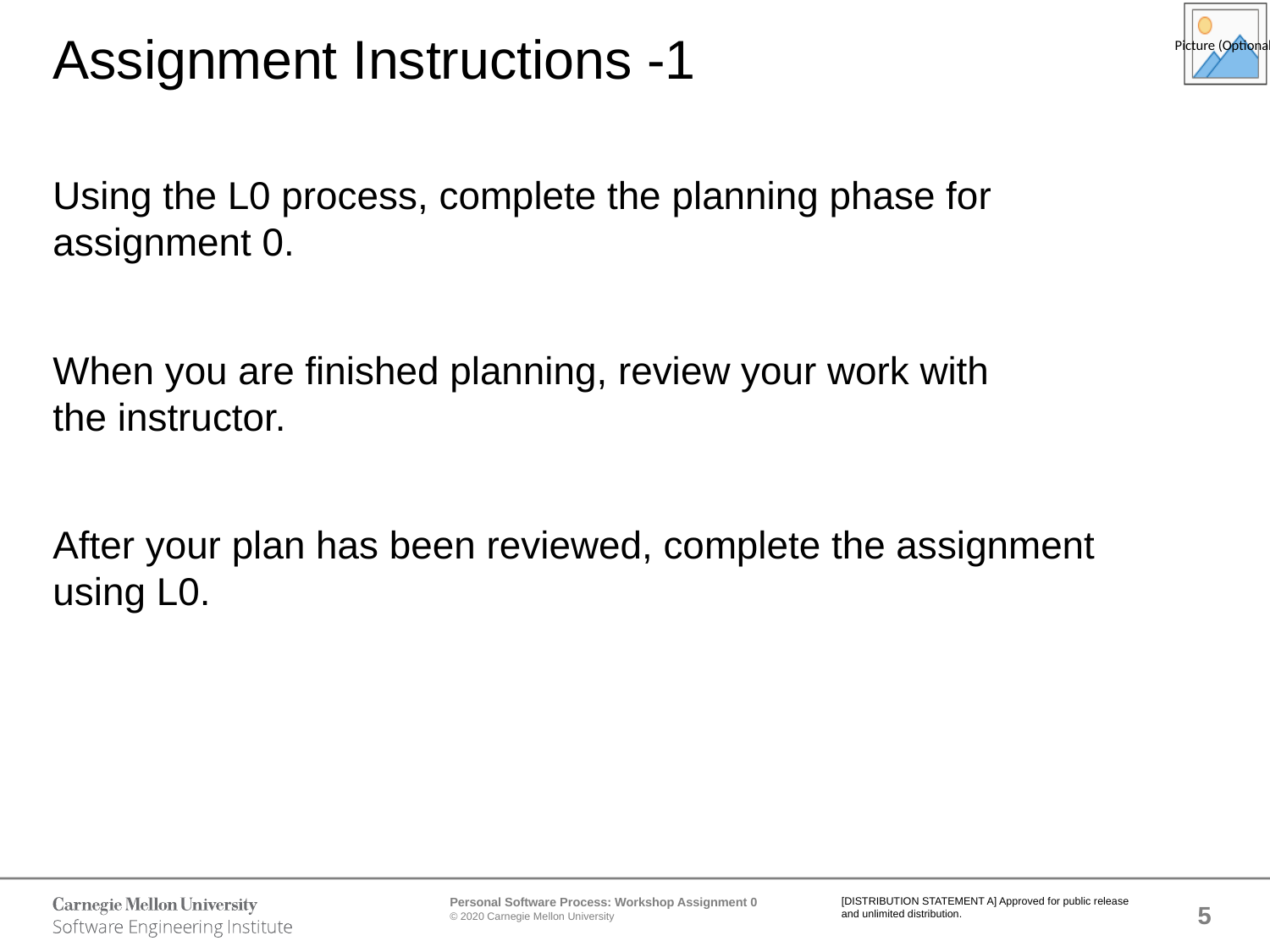

# Assignment Instructions -1
Using the L0 process, complete the planning phase for
assignment 0.

When you are finished planning, review your work with
the instructor.

After your plan has been reviewed, complete the assignment
using L0.